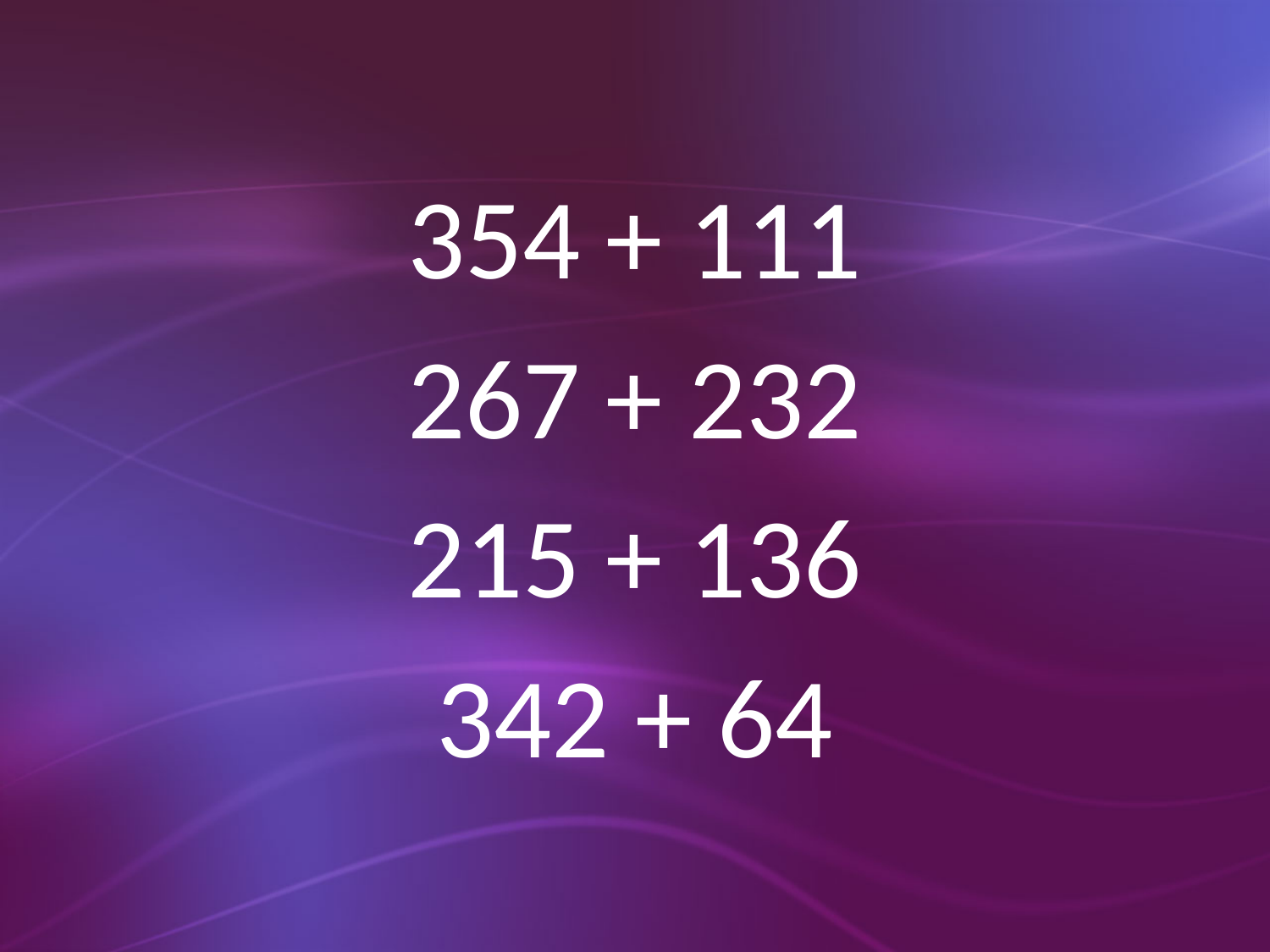

354 + 111
267 + 232
215 + 136
342 + 64